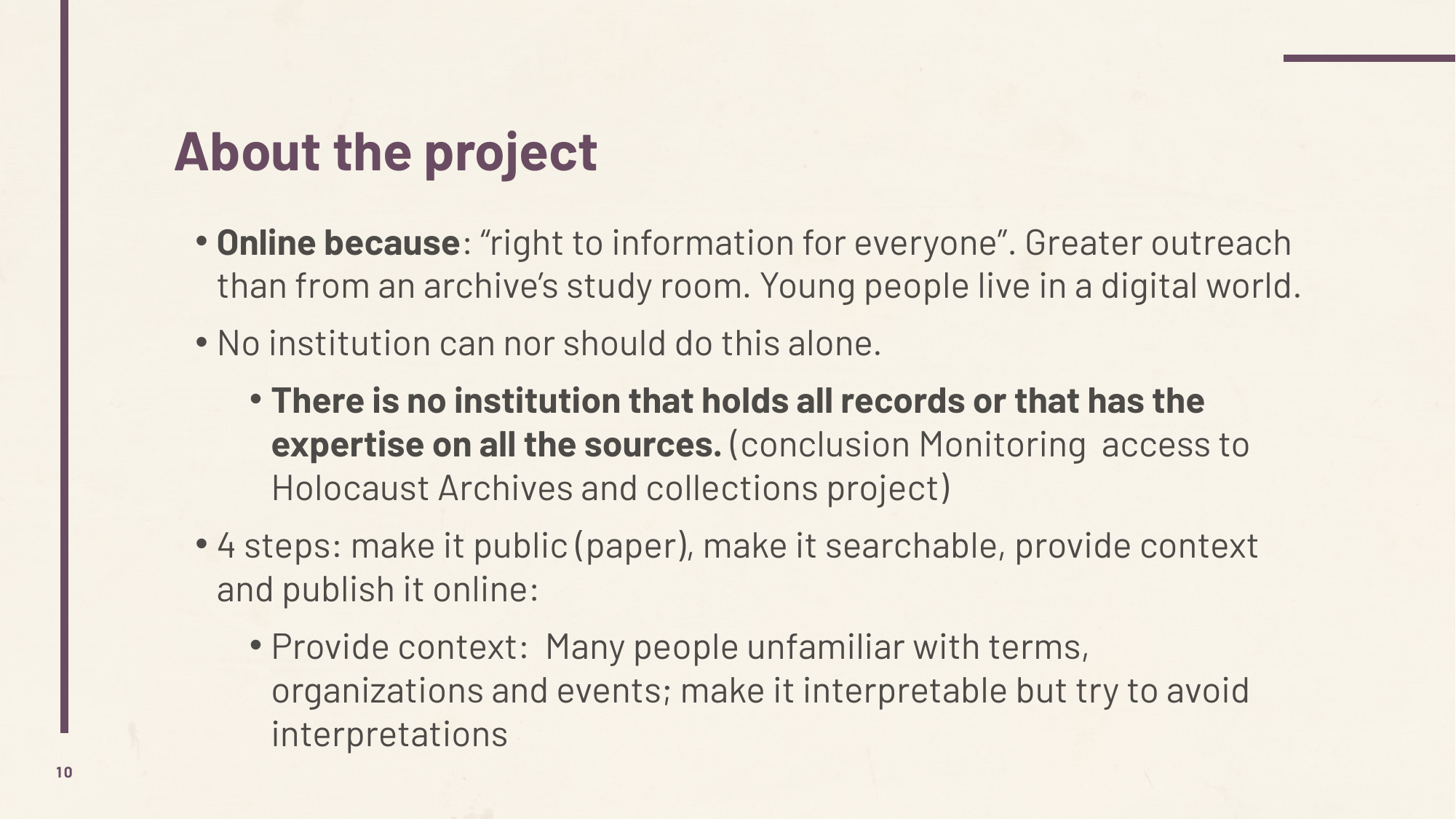

# About the project
Online because: “right to information for everyone”. Greater outreach than from an archive’s study room. Young people live in a digital world.
No institution can nor should do this alone.
There is no institution that holds all records or that has the expertise on all the sources. (conclusion Monitoring  access to  Holocaust Archives and collections project)
4 steps: make it public (paper), make it searchable, provide context and publish it online:
Provide context:  Many people unfamiliar with terms, organizations and events; make it interpretable but try to avoid interpretations

10